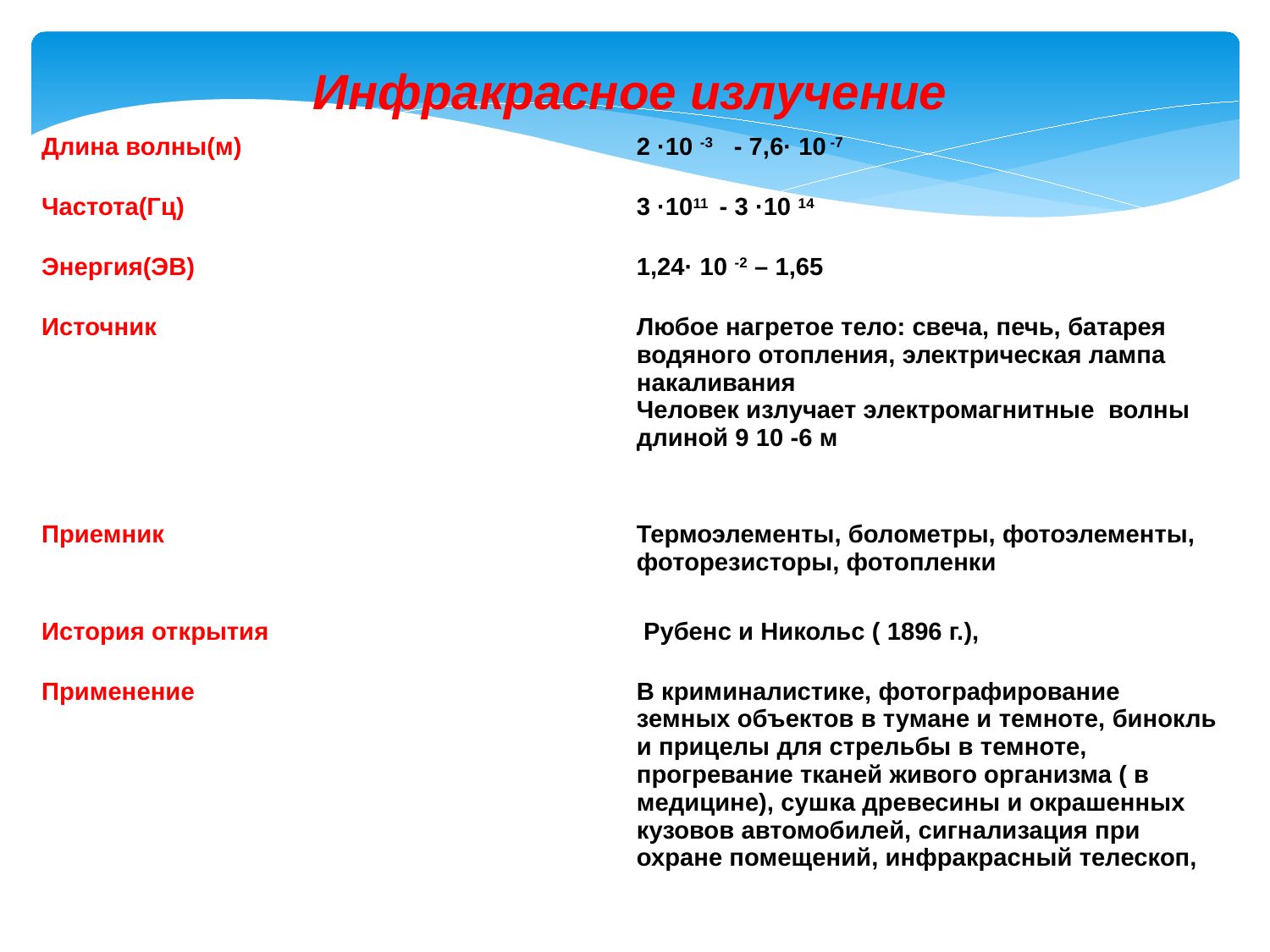

| Инфракрасное излучение |  |
| --- | --- |
| Длина волны(м) | 2 ·10 -3   - 7,6· 10 -7 |
| Частота(Гц) | 3 ·1011  - 3 ·10 14 |
| Энергия(ЭВ) | 1,24· 10 -2 – 1,65 |
| Источник | Любое нагретое тело: свеча, печь, батарея водяного отопления, электрическая лампа накаливания Человек излучает электромагнитные  волны длиной 9 10 -6 м |
| Приемник | Термоэлементы, болометры, фотоэлементы, фоторезисторы, фотопленки |
| История открытия | Рубенс и Никольс ( 1896 г.), |
| Применение | В криминалистике, фотографирование земных объектов в тумане и темноте, бинокль и прицелы для стрельбы в темноте,  прогревание тканей живого организма ( в медицине), сушка древесины и окрашенных кузовов автомобилей, сигнализация при охране помещений, инфракрасный телескоп, |